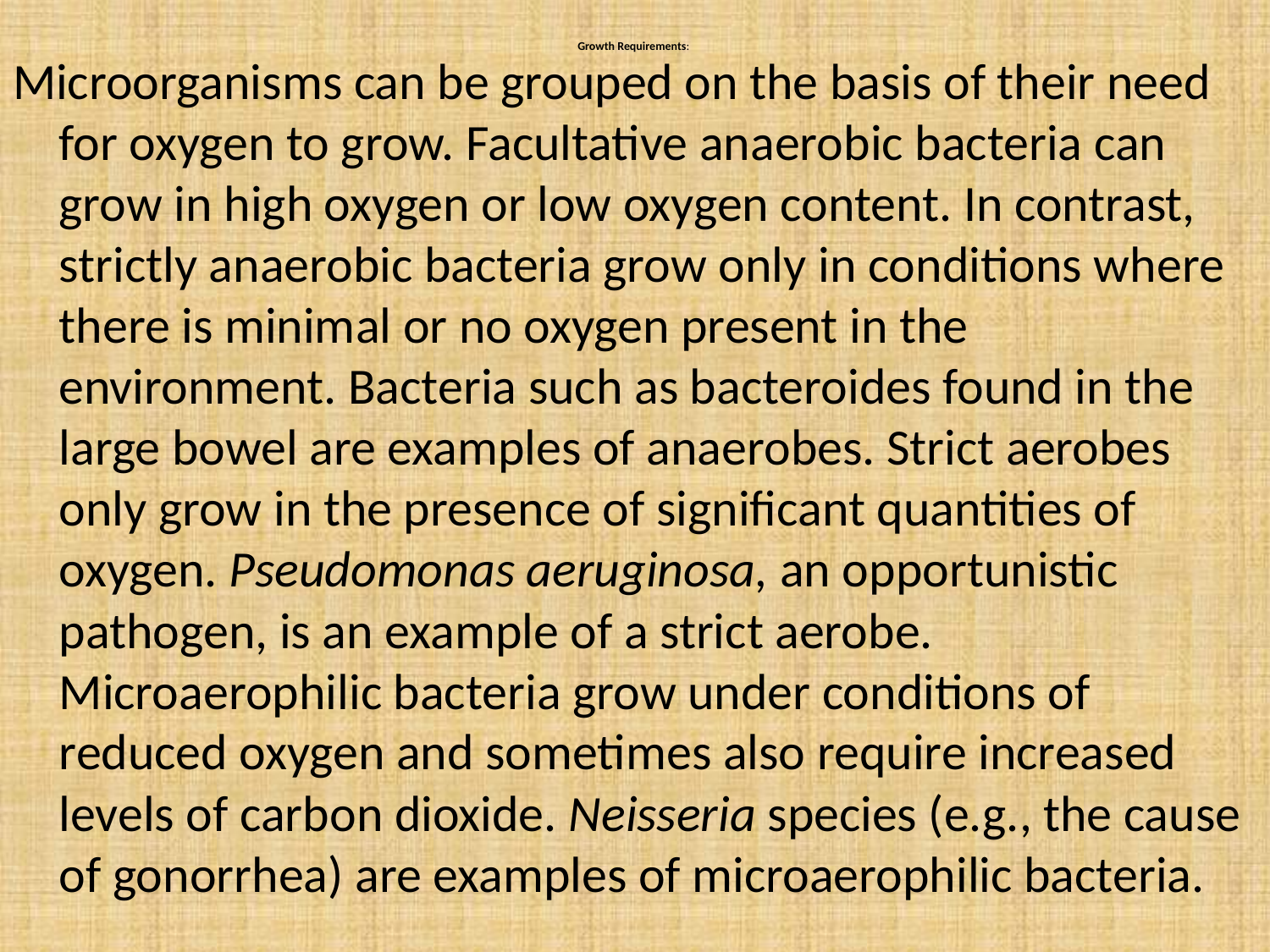

# Growth Requirements:
Microorganisms can be grouped on the basis of their need for oxygen to grow. Facultative anaerobic bacteria can grow in high oxygen or low oxygen content. In contrast, strictly anaerobic bacteria grow only in conditions where there is minimal or no oxygen present in the environment. Bacteria such as bacteroides found in the large bowel are examples of anaerobes. Strict aerobes only grow in the presence of significant quantities of oxygen. Pseudomonas aeruginosa, an opportunistic pathogen, is an example of a strict aerobe. Microaerophilic bacteria grow under conditions of reduced oxygen and sometimes also require increased levels of carbon dioxide. Neisseria species (e.g., the cause of gonorrhea) are examples of microaerophilic bacteria.